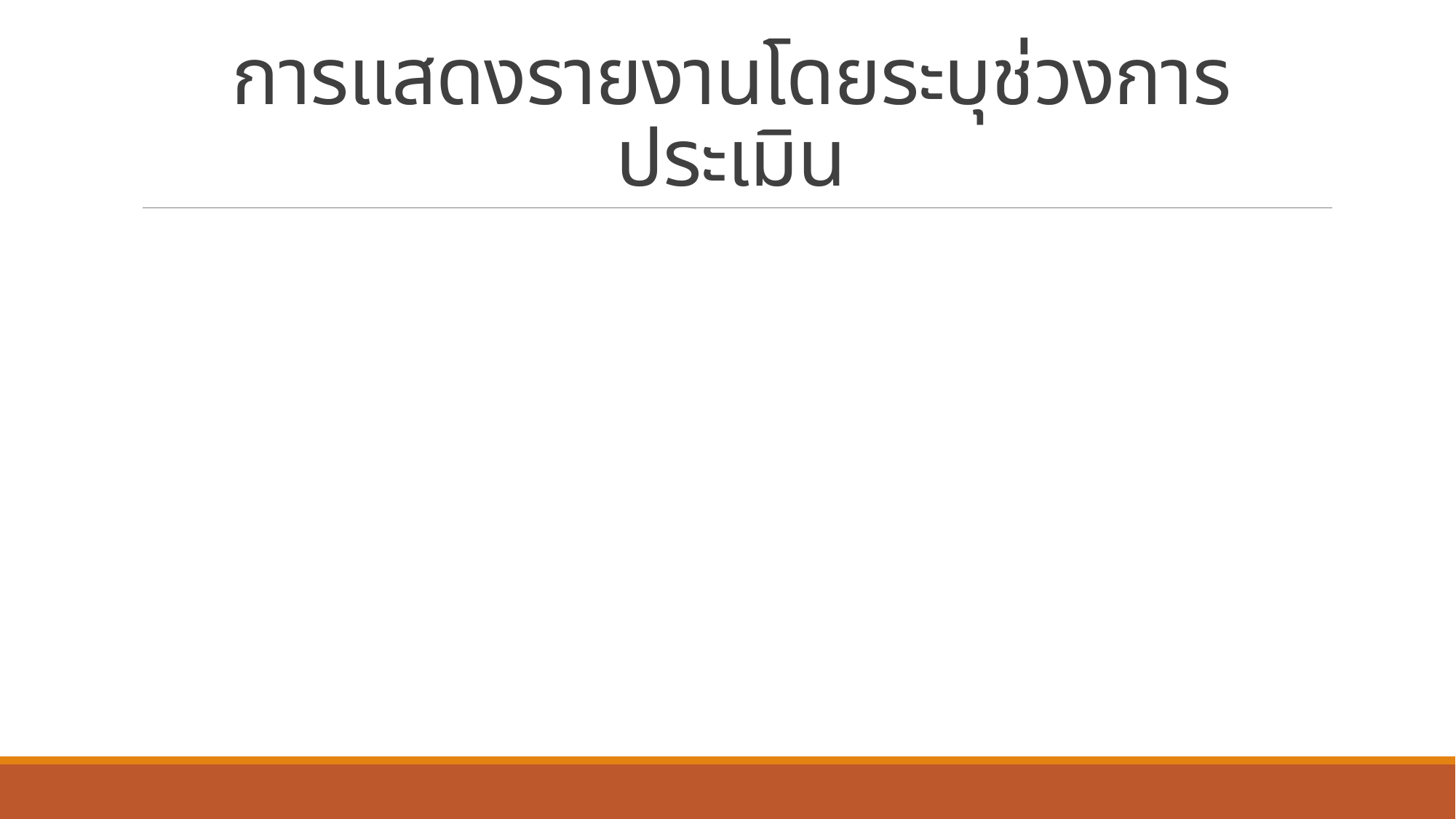

# การแสดงรายงานโดยระบุช่วงการประเมิน